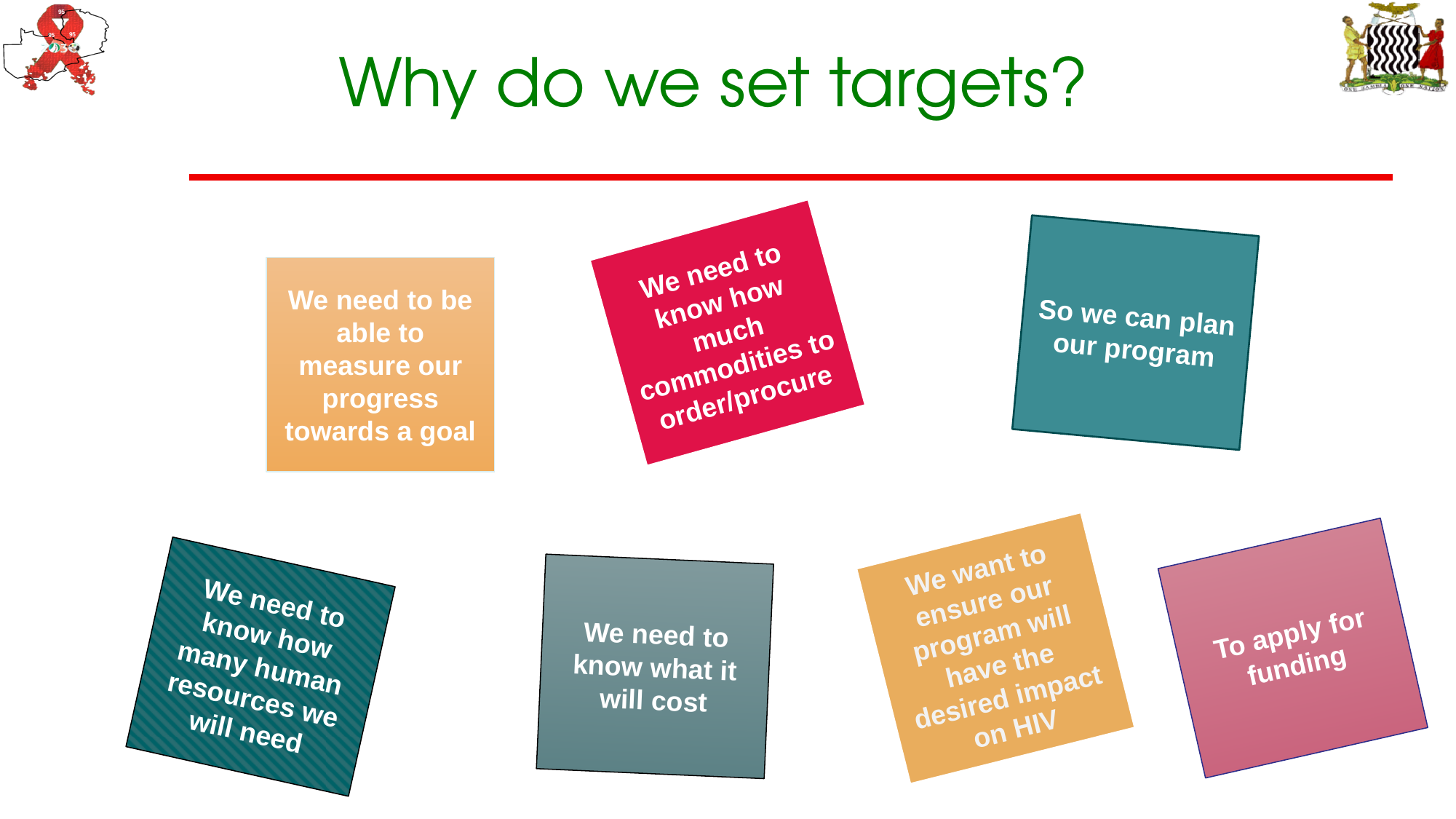

# Why do we set targets?
We need to know how much commodities to order/procure
So we can plan our program
We need to be able to measure our progress towards a goal
We want to ensure our program will have the desired impact on HIV
To apply for funding
We need to know what it will cost
We need to know how many human resources we will need